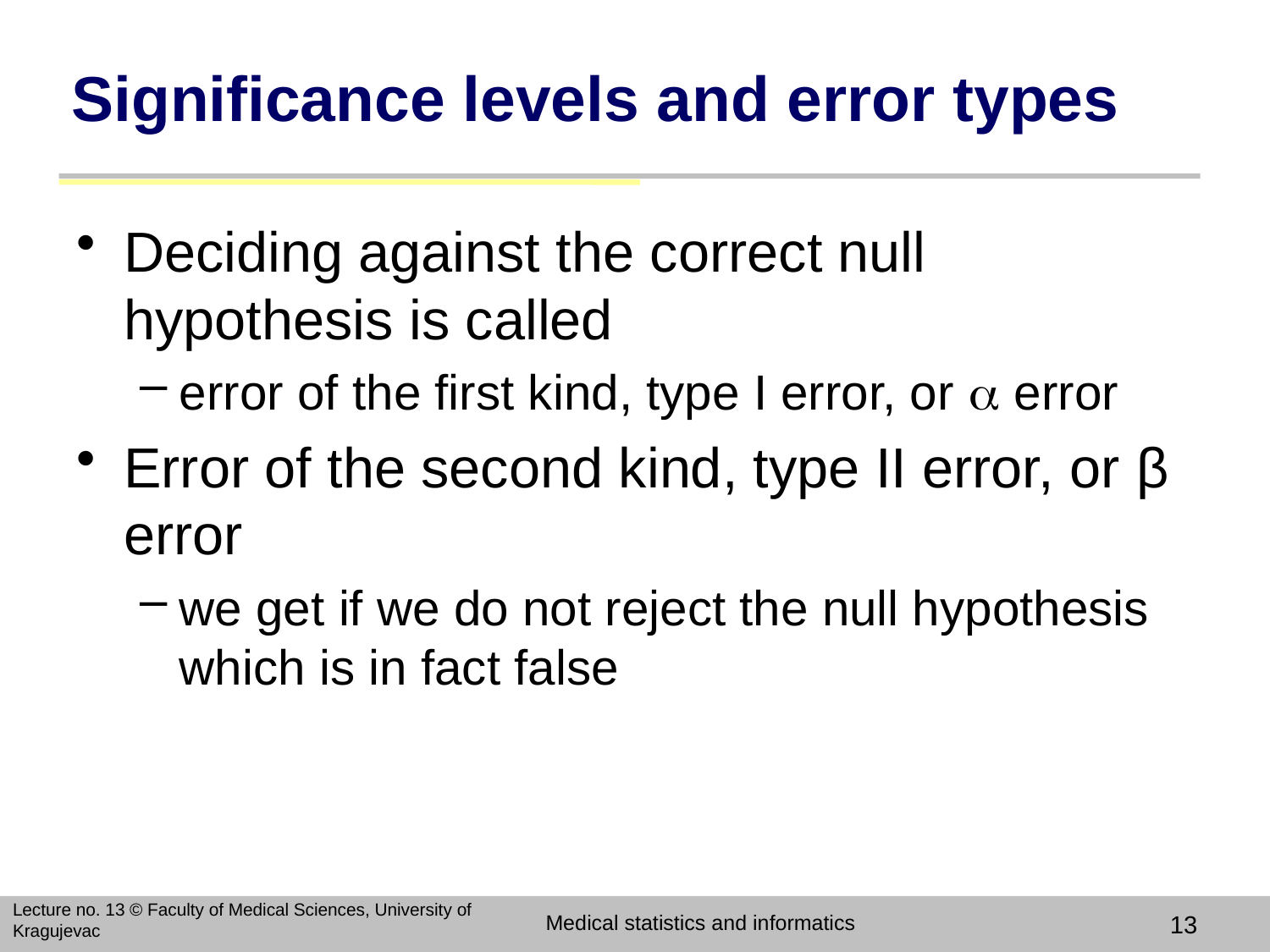

# Significance levels and error types
Deciding against the correct null hypothesis is called
error of the first kind, type I error, or α error
Error of the second kind, type II error, or β error
we get if we do not reject the null hypothesis which is in fact false
Lecture no. 13 © Faculty of Medical Sciences, University of Kragujevac
Medical statistics and informatics
13